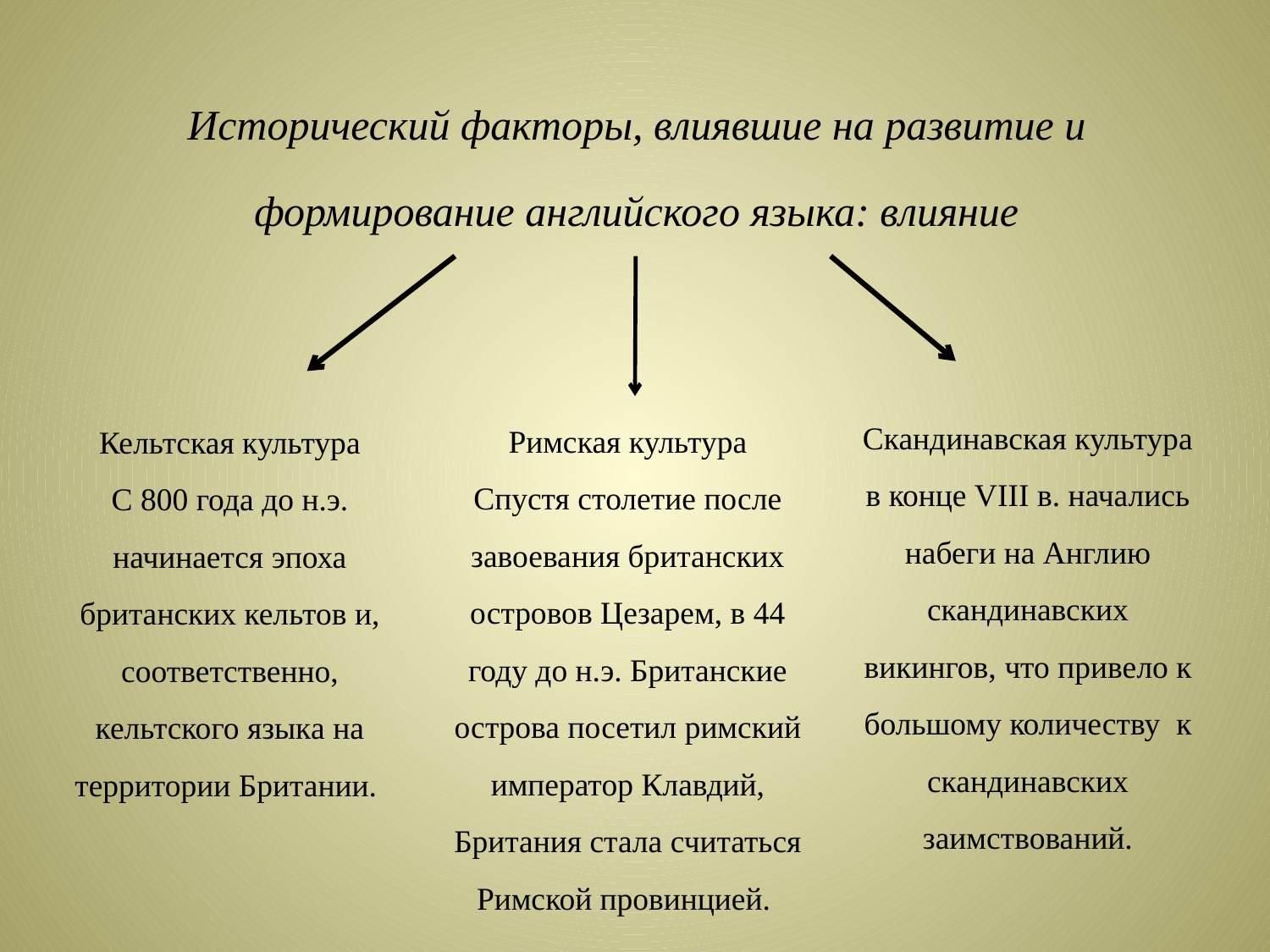

Исторический факторы, влиявшие на развитие и формирование английского языка: влияние

Скандинавская культура
в конце VIII в. начались набеги на Англию скандинавских викингов, что привело к большому количеству  к сканди­навских заимствований.

Римская культура
Спустя столетие после завоевания британских островов Цезарем, в 44 году до н.э. Британские острова посетил римский император Клавдий, Британия стала считаться Римской провинцией.
Кельтская культура
С 800 года до н.э. начинается эпоха британских кельтов и, соответственно, кельтского языка на территории Британии.